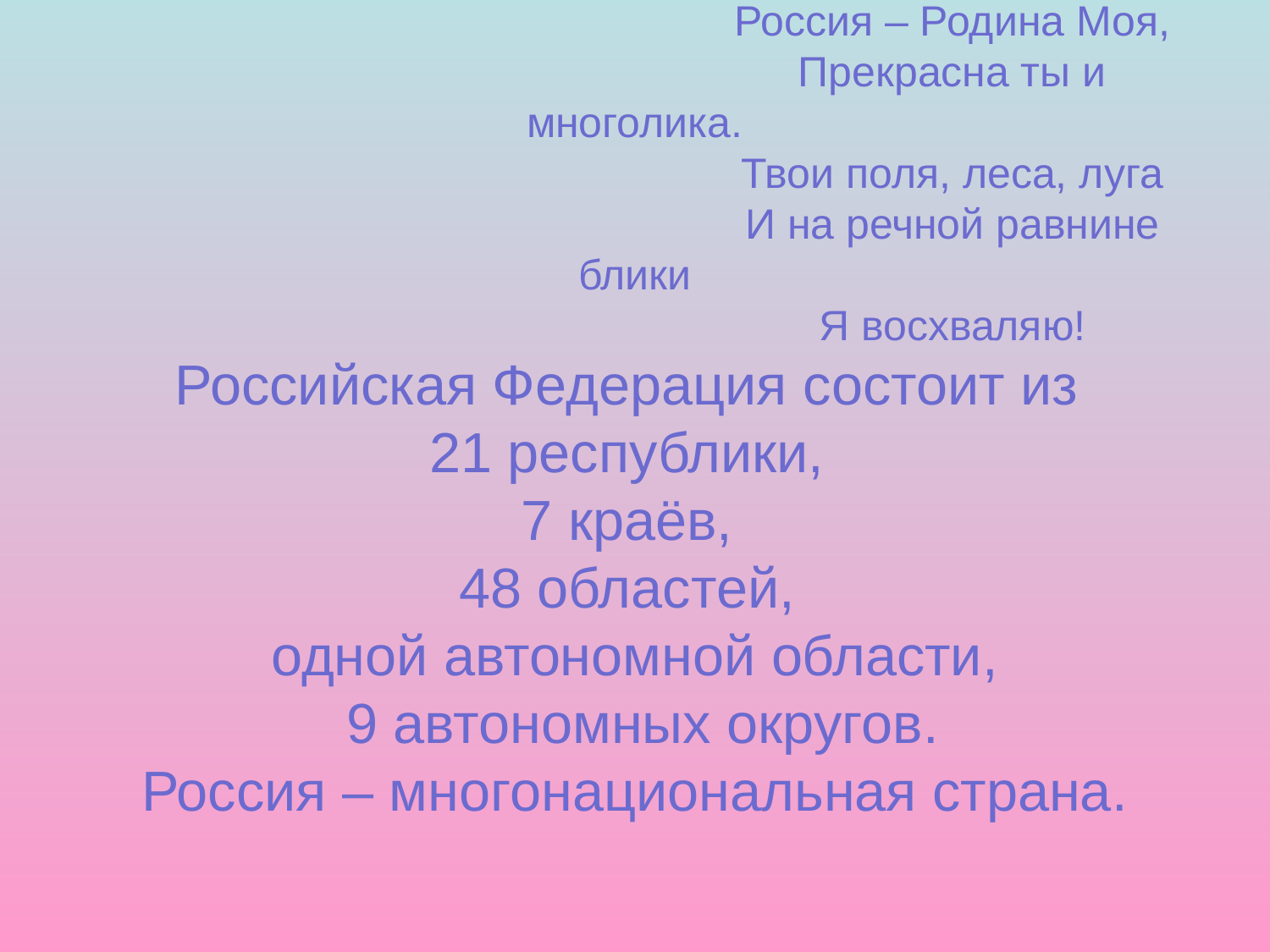

# Россия – Родина Моя, Прекрасна ты и многолика. Твои поля, леса, луга И на речной равнине блики Я восхваляю! Российская Федерация состоит из 21 республики, 7 краёв, 48 областей, одной автономной области, 9 автономных округов. Россия – многонациональная страна.